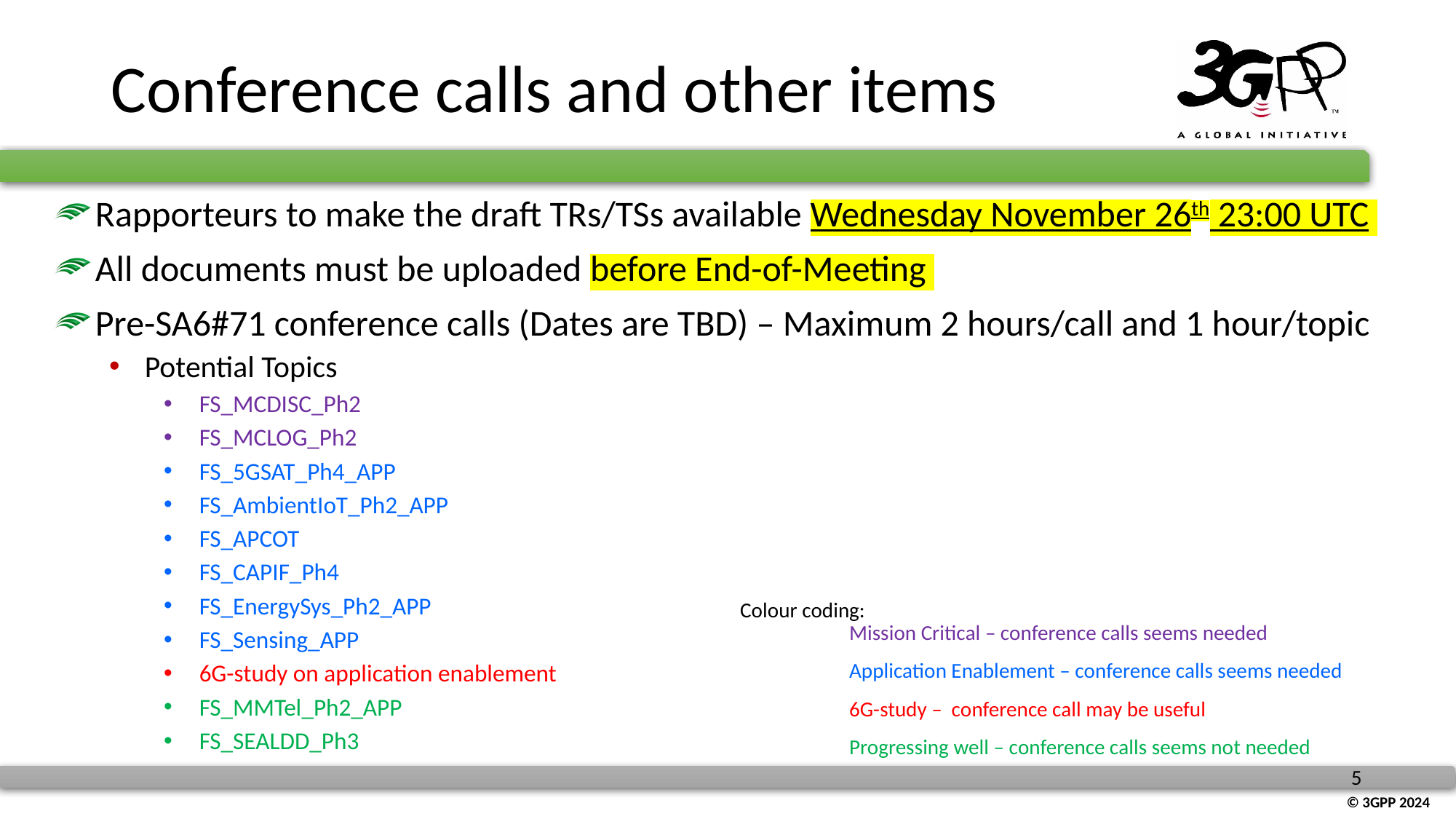

# Conference calls and other items
Rapporteurs to make the draft TRs/TSs available Wednesday November 26th 23:00 UTC
All documents must be uploaded before End-of-Meeting
Pre-SA6#71 conference calls (Dates are TBD) – Maximum 2 hours/call and 1 hour/topic
Potential Topics
FS_MCDISC_Ph2
FS_MCLOG_Ph2
FS_5GSAT_Ph4_APP
FS_AmbientIoT_Ph2_APP
FS_APCOT
FS_CAPIF_Ph4
FS_EnergySys_Ph2_APP
FS_Sensing_APP
6G-study on application enablement
FS_MMTel_Ph2_APP
FS_SEALDD_Ph3
Colour coding:
	Mission Critical – conference calls seems needed
	Application Enablement – conference calls seems needed
	6G-study –  conference call may be useful
	Progressing well – conference calls seems not needed